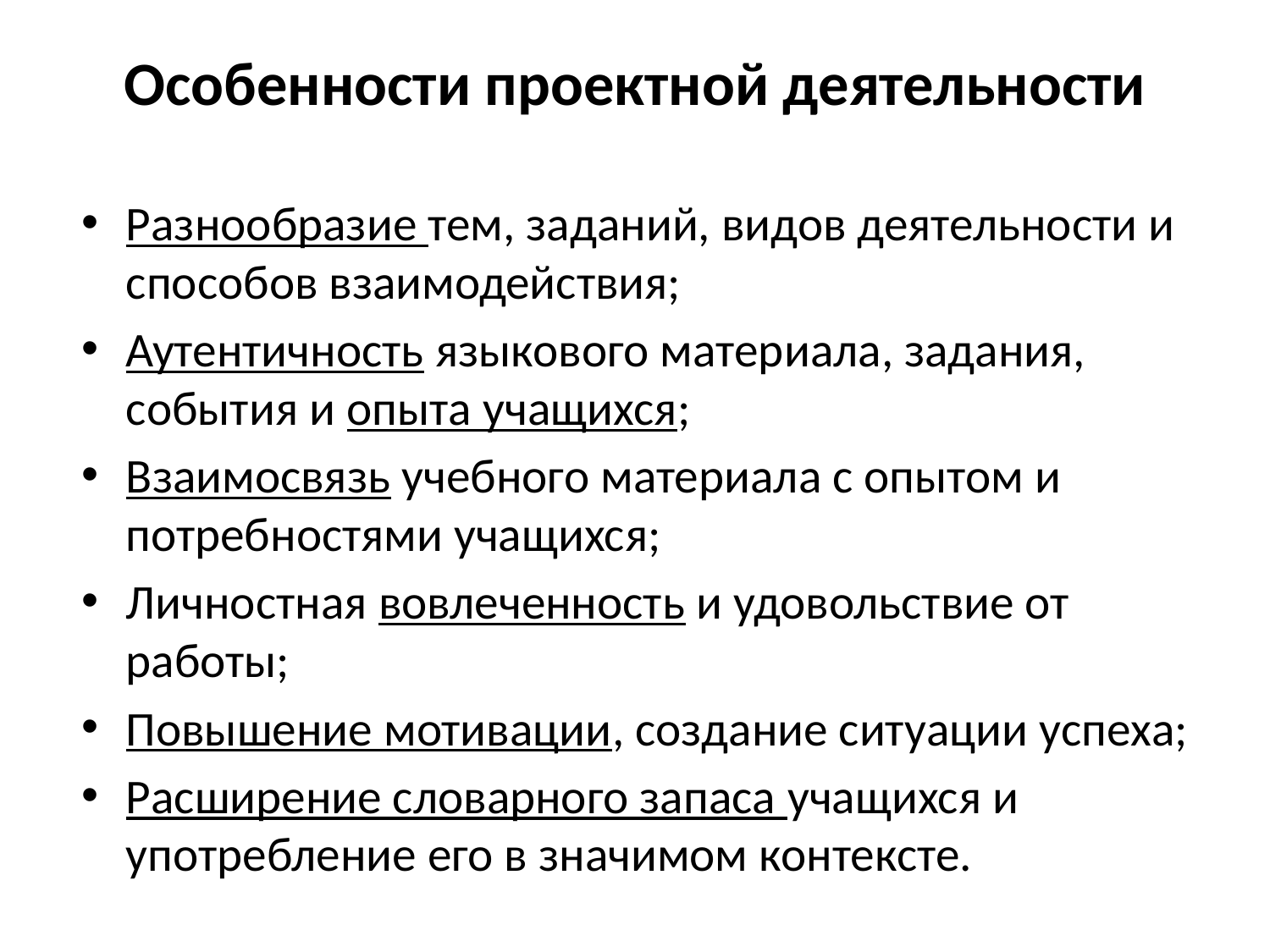

# Особенности проектной деятельности
Разнообразие тем, заданий, видов деятельности и способов взаимодействия;
Аутентичность языкового материала, задания, события и опыта учащихся;
Взаимосвязь учебного материала с опытом и потребностями учащихся;
Личностная вовлеченность и удовольствие от работы;
Повышение мотивации, создание ситуации успеха;
Расширение словарного запаса учащихся и употребление его в значимом контексте.